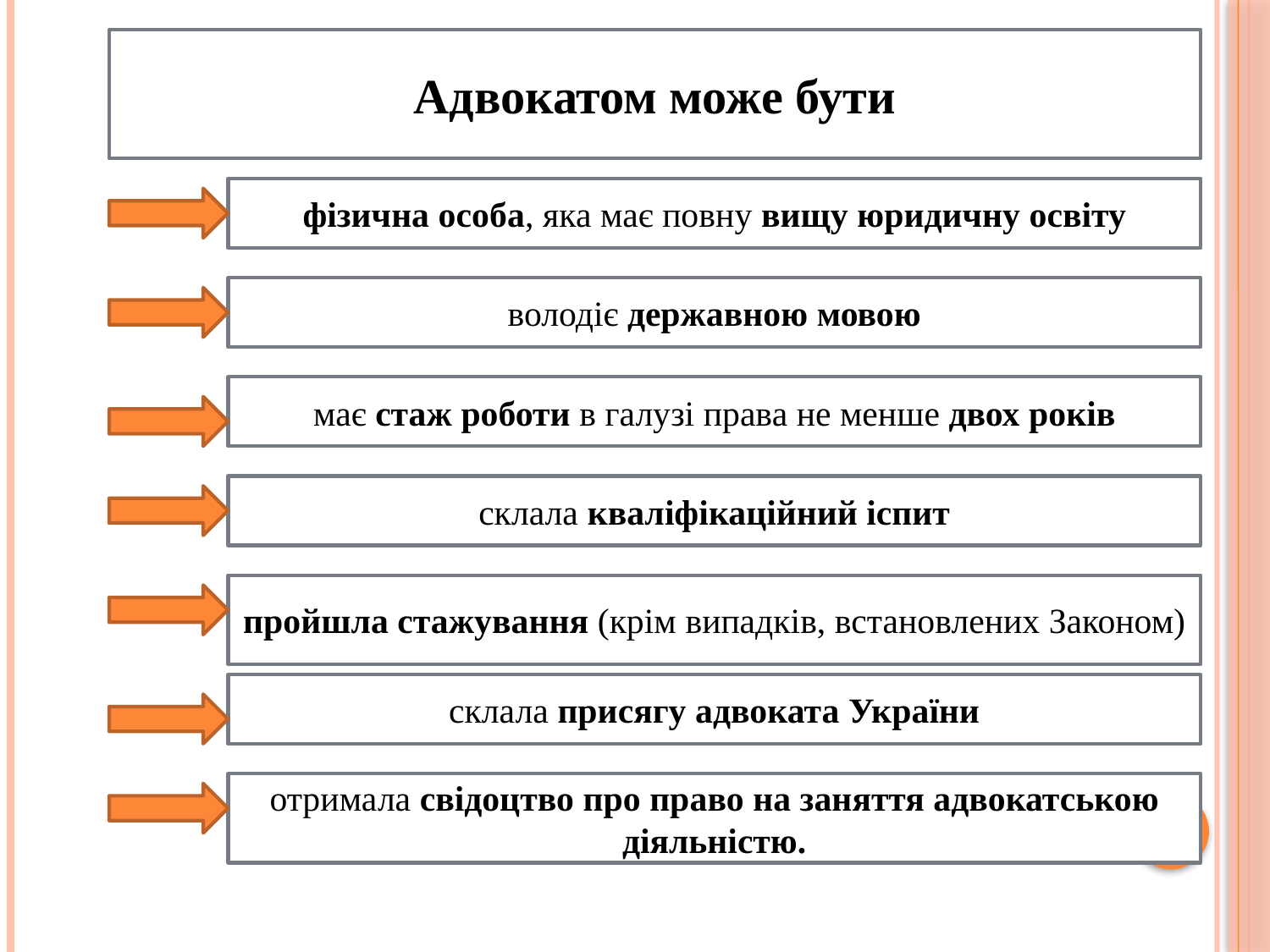

Адвокатом може бути
фізична особа, яка має повну вищу юридичну освіту

володіє державною мовою

має стаж роботи в галузі права не менше двох років

склала кваліфікаційний іспит

пройшла стажування (крім випадків, встановлених Законом)

склала присягу адвоката України

отримала свідоцтво про право на заняття адвокатською діяльністю.